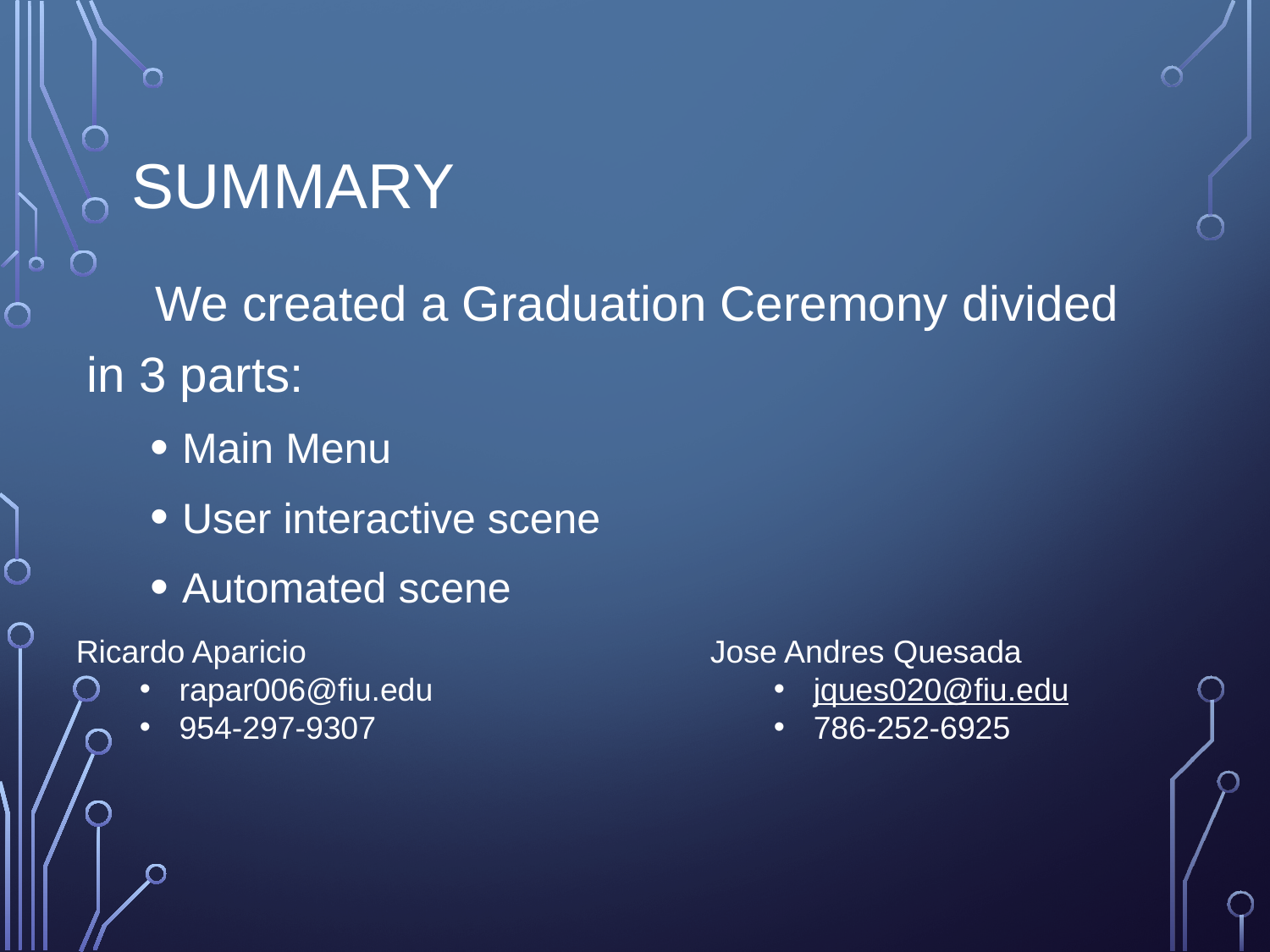

# Summary
     We created a Graduation Ceremony divided in 3 parts:
Main Menu
User interactive scene
Automated scene
Ricardo Aparicio
rapar006@fiu.edu
954-297-9307
Jose Andres Quesada
jques020@fiu.edu
786-252-6925